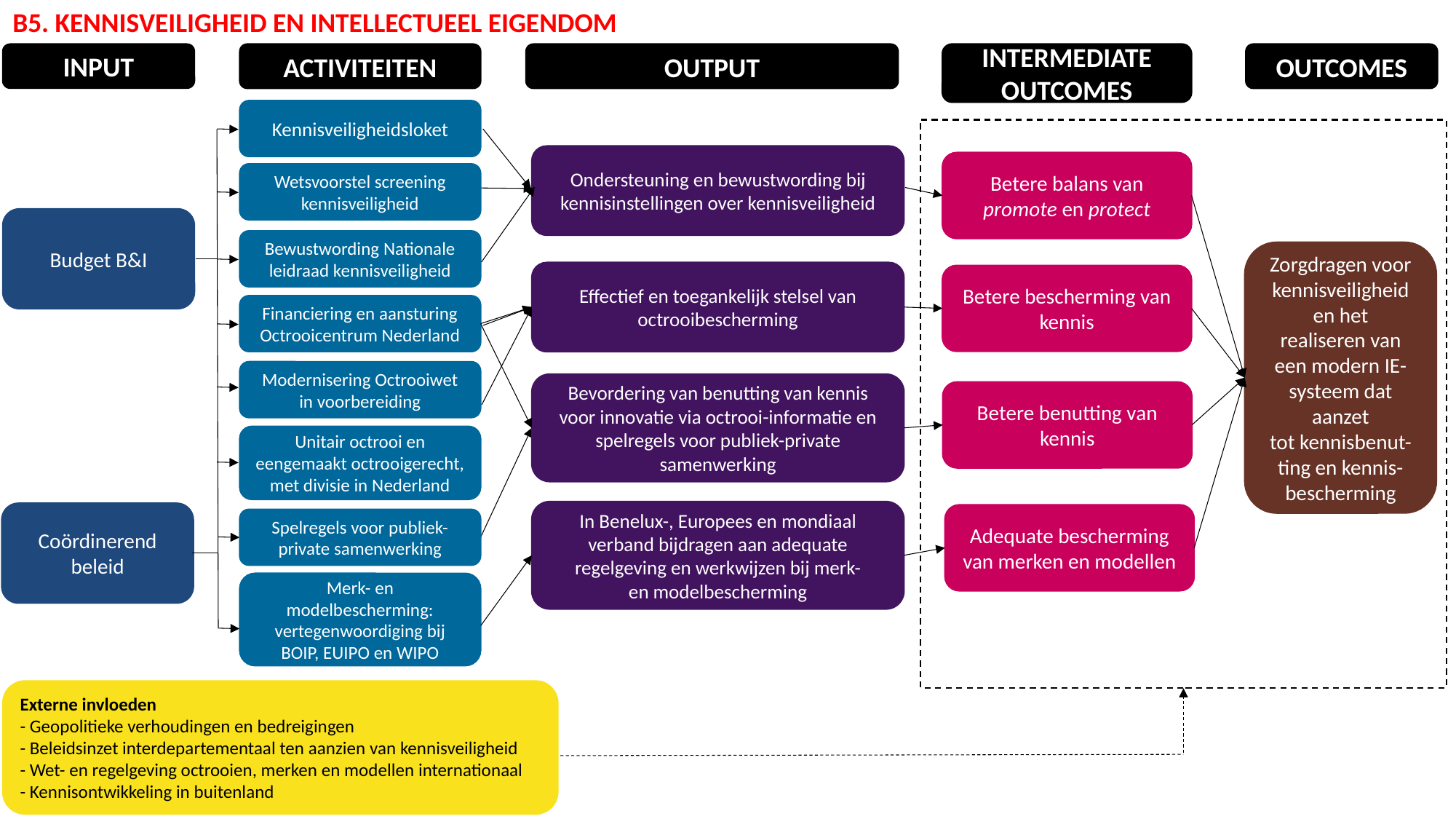

B5. KENNISVEILIGHEID EN INTELLECTUEEL EIGENDOM
INTERMEDIATE OUTCOMES
INPUT
ACTIVITEITEN
OUTPUT
OUTCOMES
Kennisveiligheidsloket

Ondersteuning en bewustwording bij kennisinstellingen over kennisveiligheid
Betere balans van promote en protect
Wetsvoorstel screening kennisveiligheid
Budget B&I
Bewustwording Nationale leidraad kennisveiligheid
Zorgdragen voor kennisveiligheid en het
realiseren van een modern IE-systeem dat aanzet
tot kennisbenut-ting en kennis-bescherming
Effectief en toegankelijk stelsel van octrooibescherming
Betere bescherming van kennis
Financiering en aansturing Octrooicentrum Nederland
Modernisering Octrooiwet in voorbereiding
Bevordering van benutting van kennis voor innovatie via octrooi-informatie en spelregels voor publiek-private samenwerking
Betere benutting van kennis
Unitair octrooi en eengemaakt octrooigerecht, met divisie in Nederland
In Benelux-, Europees en mondiaal verband bijdragen aan adequate regelgeving en werkwijzen bij merk-
en modelbescherming
Coördinerend beleid
Adequate bescherming van merken en modellen
Spelregels voor publiek-private samenwerking
Merk- en modelbescherming: vertegenwoordiging bij BOIP, EUIPO en WIPO
Externe invloeden
- Geopolitieke verhoudingen en bedreigingen
- Beleidsinzet interdepartementaal ten aanzien van kennisveiligheid
- Wet- en regelgeving octrooien, merken en modellen internationaal
- Kennisontwikkeling in buitenland